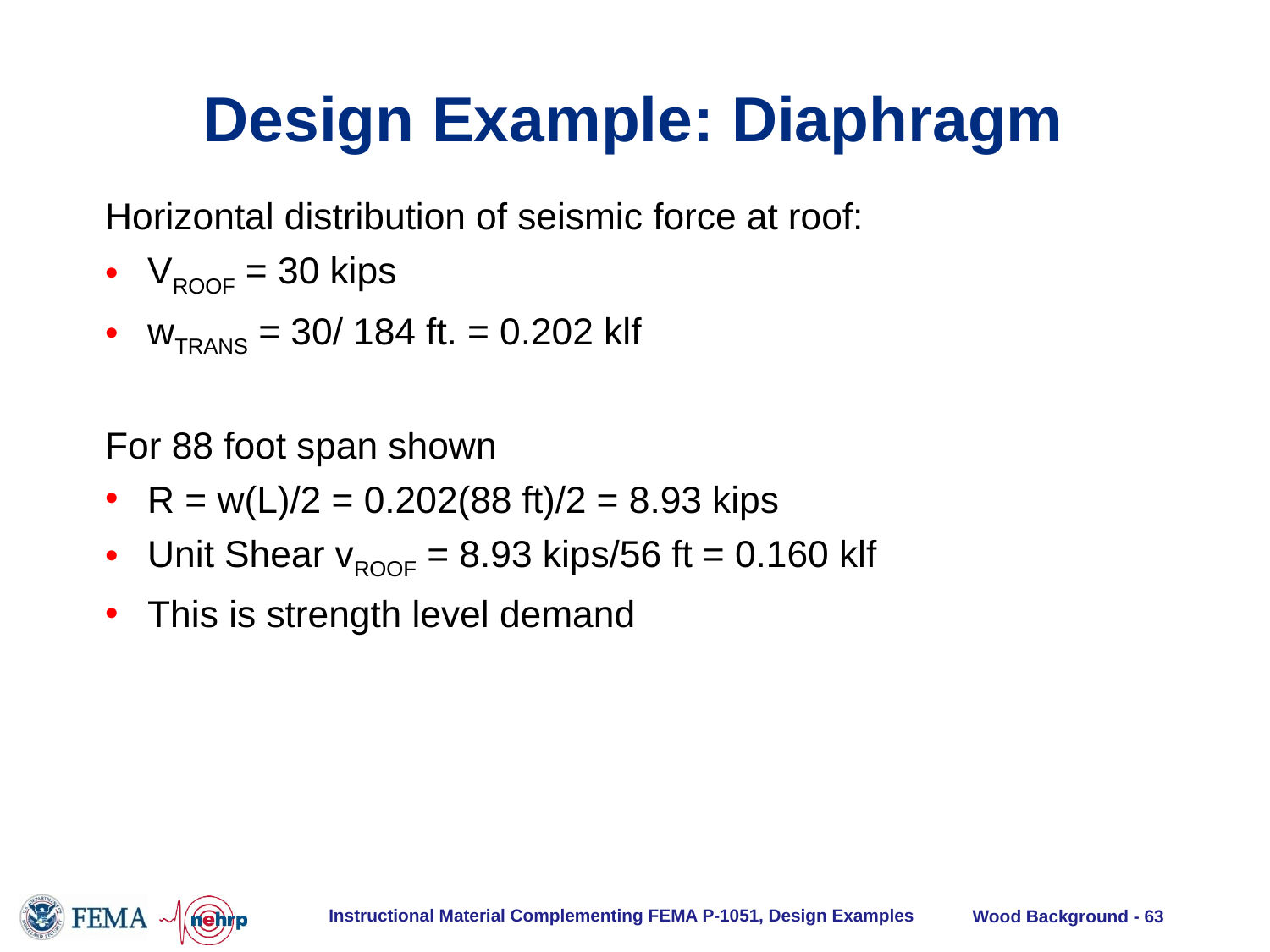

# Design Example: Diaphragm
Horizontal distribution of seismic force at roof:
VROOF = 30 kips
wTRANS = 30/ 184 ft. = 0.202 klf

For 88 foot span shown
R = w(L)/2 = 0.202(88 ft)/2 = 8.93 kips
Unit Shear vROOF = 8.93 kips/56 ft = 0.160 klf
This is strength level demand